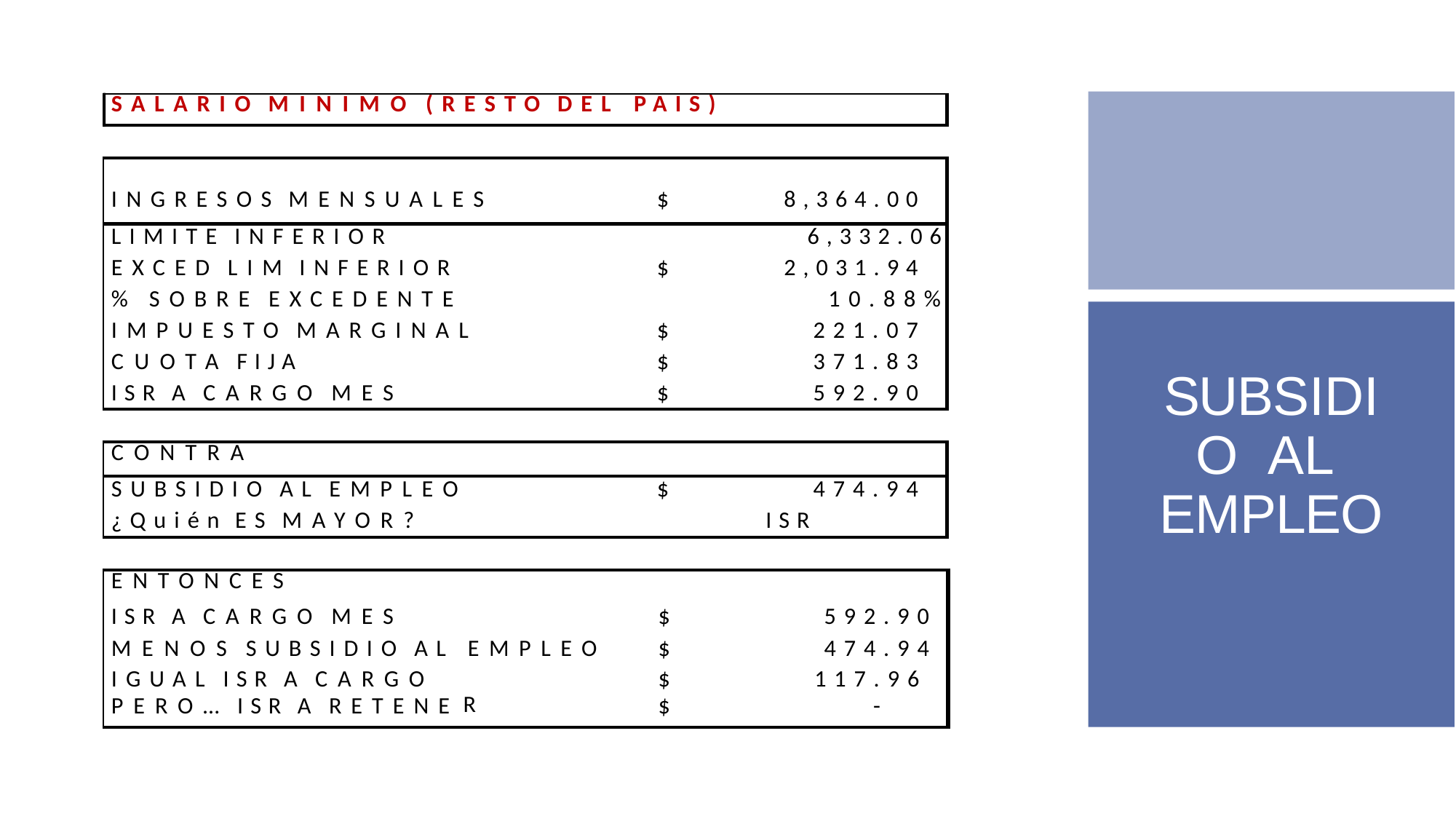

| SALARIO MINIMO (RESTO DEL | PAIS) |  |
| --- | --- | --- |
|  |  |  |
| INGRESOS MENSUALES | $ | 8,364.00 |
| LIMITE INFERIOR |  | 6,332.06 |
| EXCED LIM INFERIOR | $ | 2,031.94 |
| % SOBRE EXCEDENTE |  | 10.88% |
| IMPUESTO MARGINAL | $ | 221.07 |
| CUOTA FIJA | $ | 371.83 |
| ISR A CARGO MES | $ | 592.90 |
|  |  |  |
| CONTRA |  |  |
| SUBSIDIO AL EMPLEO | $ | 474.94 |
| ¿Quién ES MAYOR? |  | ISR |
SUBSIDIO  AL  EMPLEO
| ENTONCES |  |  |  |
| --- | --- | --- | --- |
| ISR A CARGO MES |  | $ | 592.90 |
| MENOS SUBSIDIO AL | EMPLEO | $ | 474.94 |
| IGUAL ISR A CARGO PERO… ISR A RETENE | R | $ $ | 117.96 - |